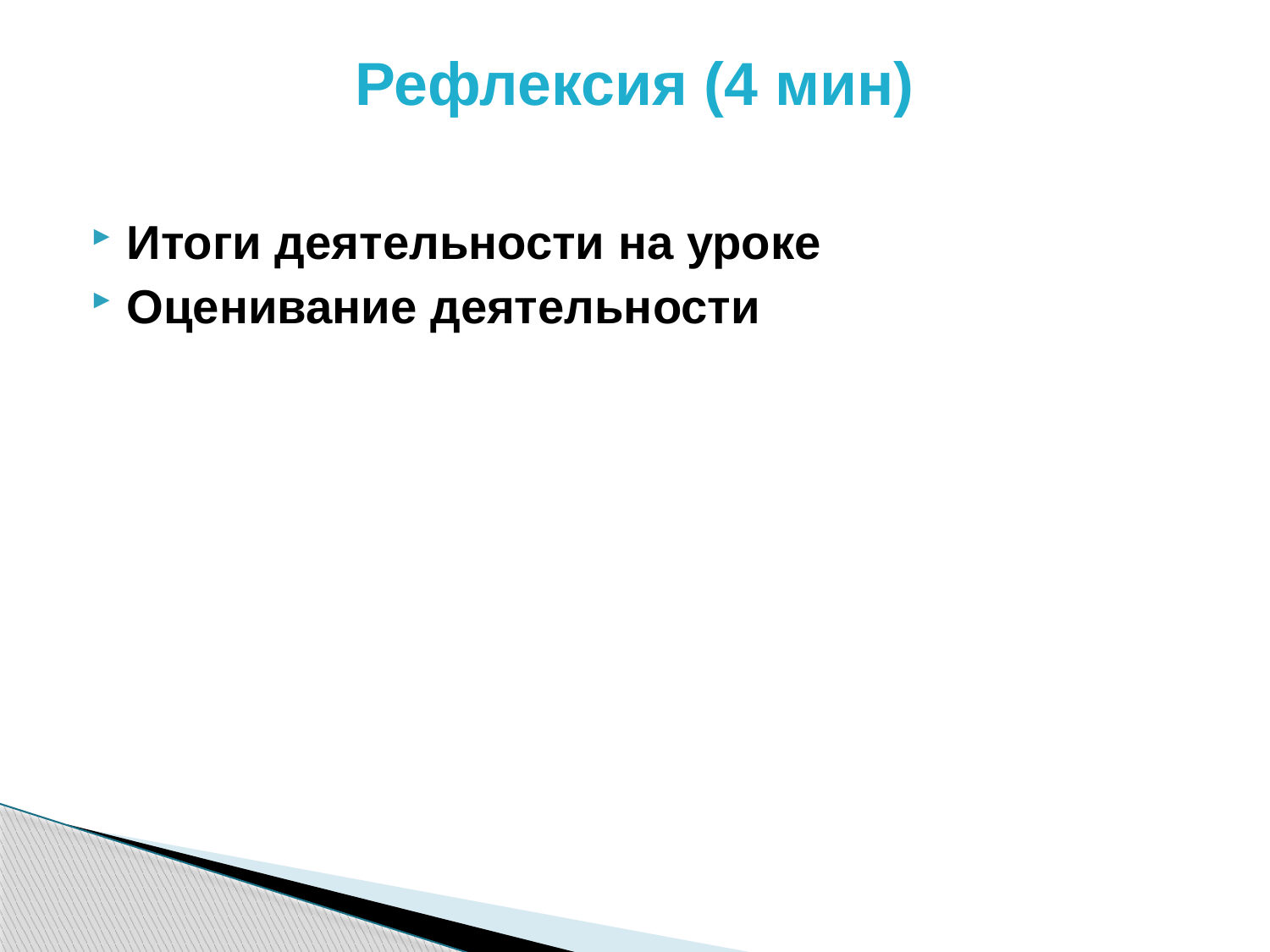

# Рефлексия (4 мин)
Итоги деятельности на уроке
Оценивание деятельности